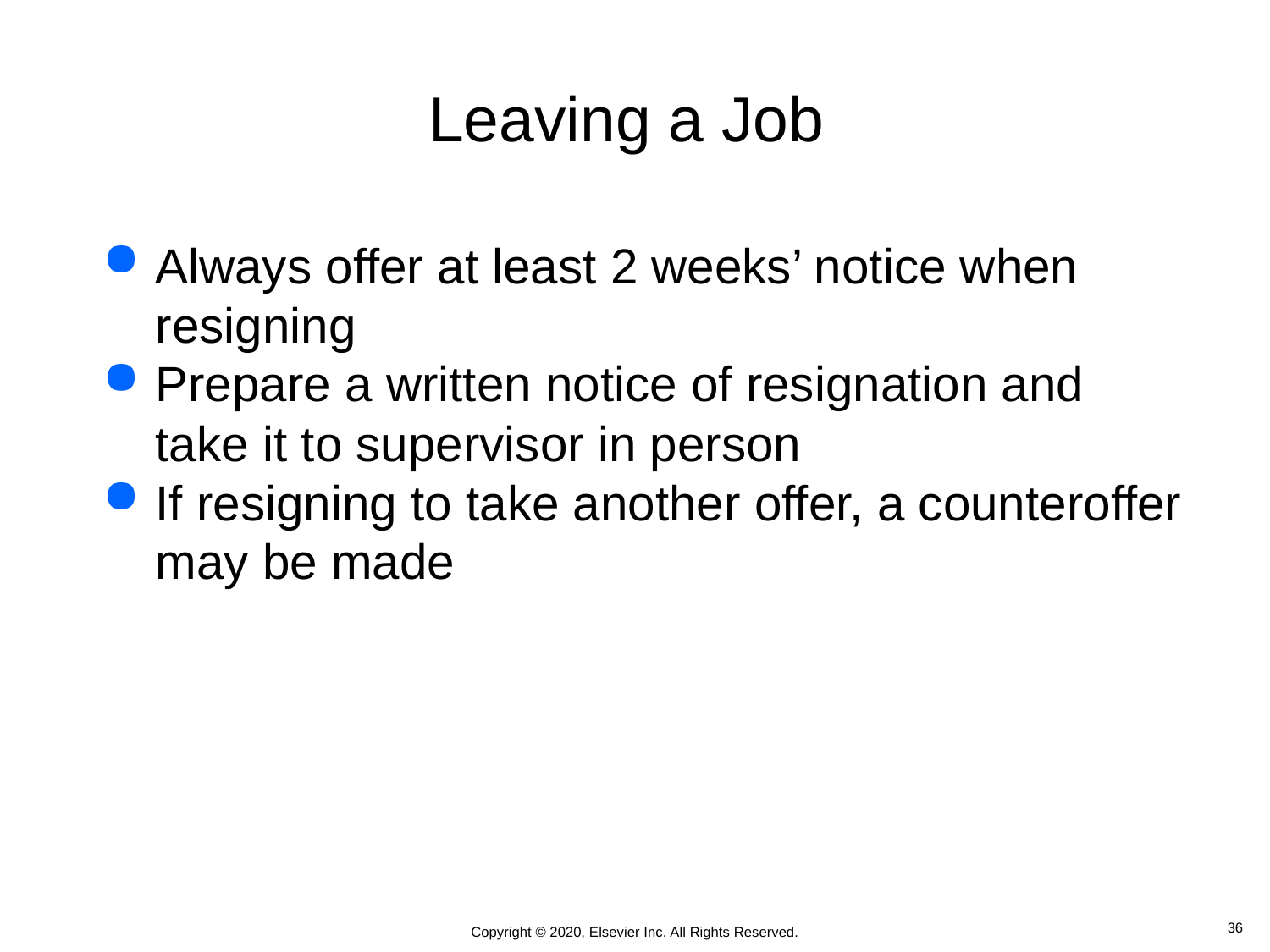

# Leaving a Job
Always offer at least 2 weeks’ notice when resigning
Prepare a written notice of resignation and take it to supervisor in person
If resigning to take another offer, a counteroffer may be made
 36